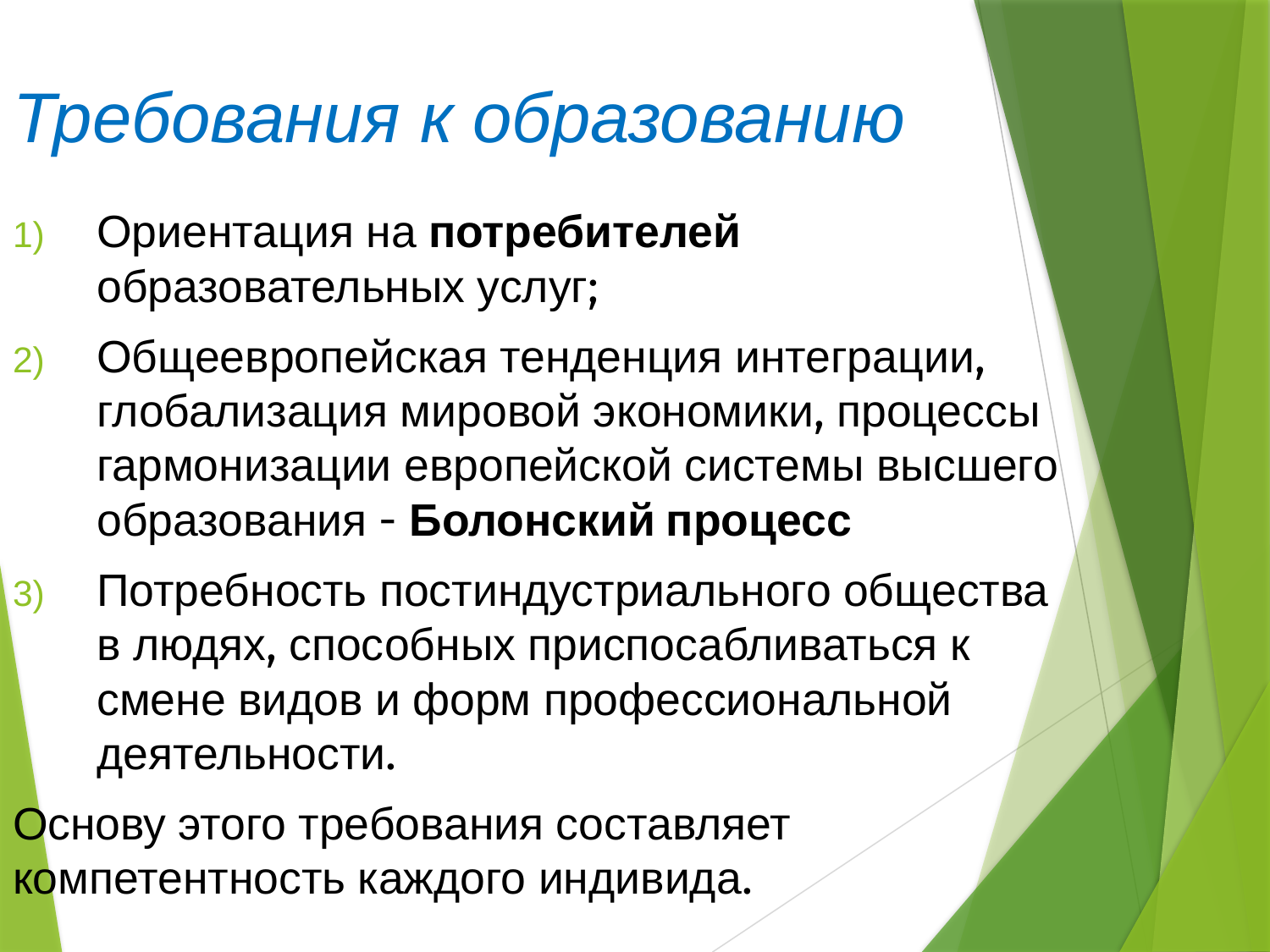

Требования к образованию
Ориентация на потребителей образовательных услуг;
Общеевропейская тенденция интеграции, глобализация мировой экономики, процессы гармонизации европейской системы высшего образования - Болонский процесс
Потребность постиндустриального общества в людях, способных приспосабливаться к смене видов и форм профессиональной деятельности.
Основу этого требования составляет компетентность каждого индивида.